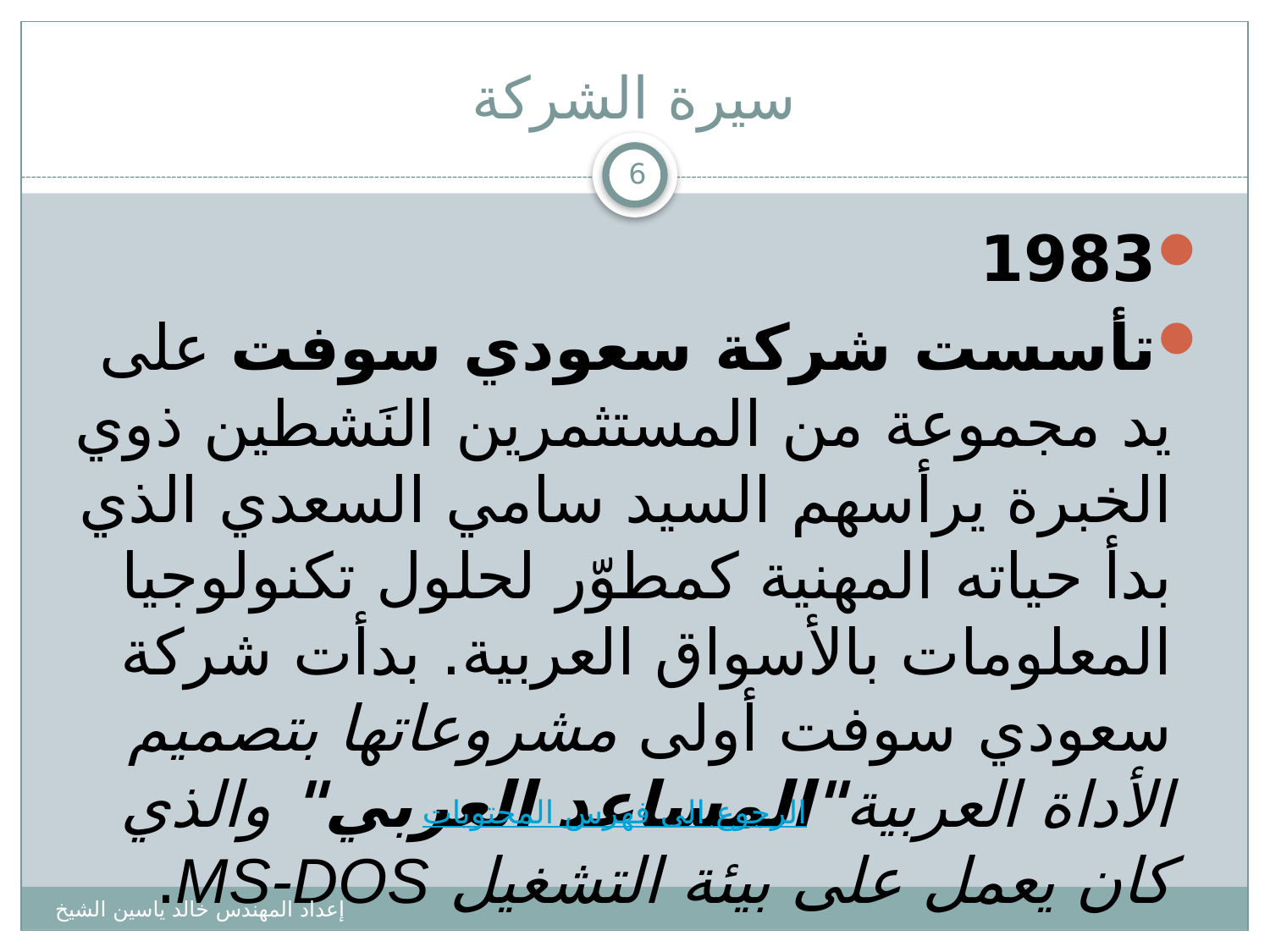

# سيرة الشركة
6
1983
تأسست شركة سعودي سوفت على يد مجموعة من المستثمرين النَشطين ذوي الخبرة يرأسهم السيد سامي السعدي الذي بدأ حياته المهنية كمطوّر لحلول تكنولوجيا المعلومات بالأسواق العربية. بدأت شركة سعودي سوفت أولى مشروعاتها بتصميم الأداة العربية"المساعد العربي" والذي كان يعمل على بيئة التشغيل MS-DOS.

الرجوع الى فهرس المحتويات
إعداد المهندس خالد ياسين الشيخ